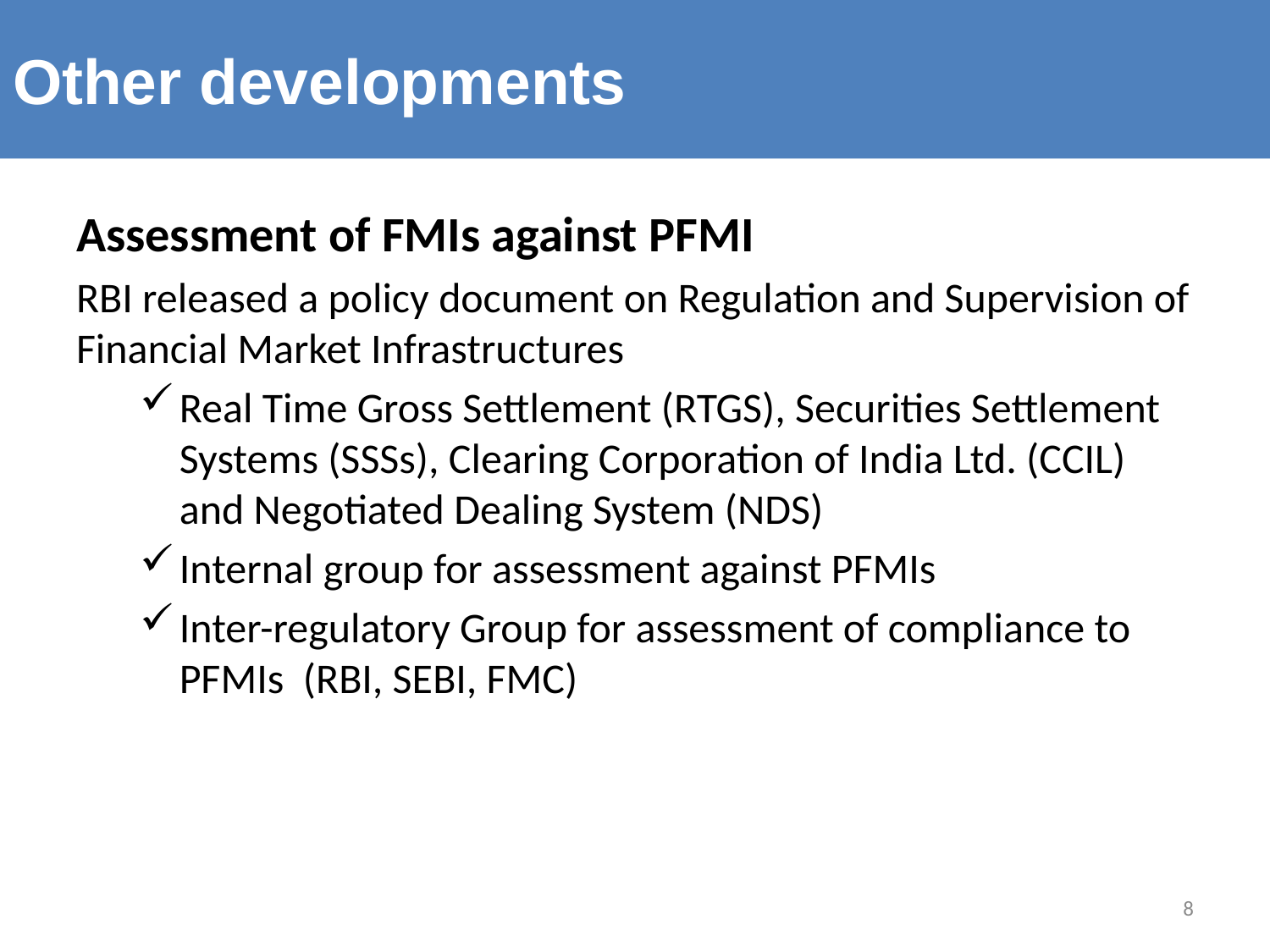

# Other developments
Assessment of FMIs against PFMI
RBI released a policy document on Regulation and Supervision of Financial Market Infrastructures
Real Time Gross Settlement (RTGS), Securities Settlement Systems (SSSs), Clearing Corporation of India Ltd. (CCIL) and Negotiated Dealing System (NDS)
Internal group for assessment against PFMIs
Inter-regulatory Group for assessment of compliance to PFMIs  (RBI, SEBI, FMC)

8